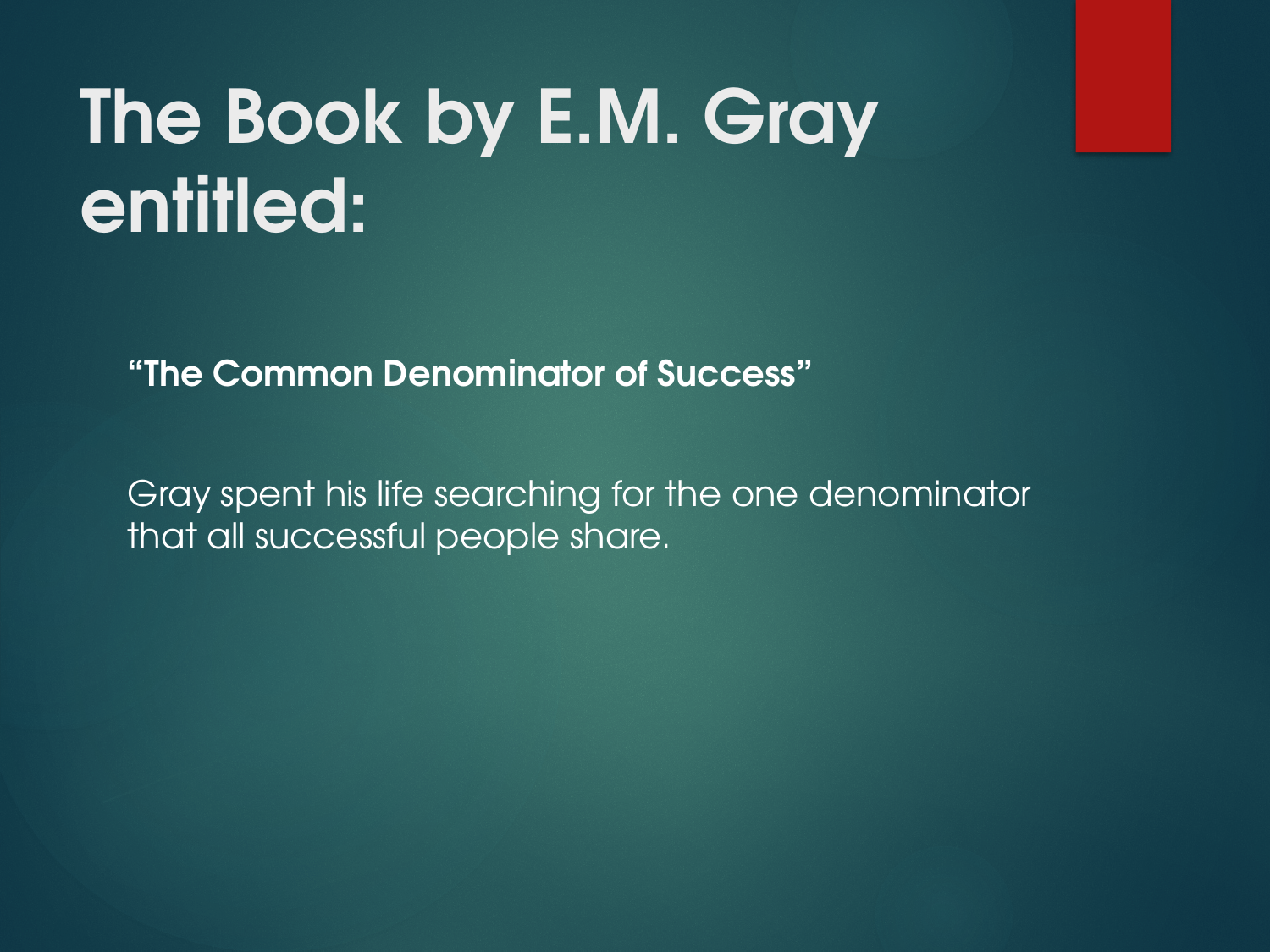

# The Book by E.M. Gray entitled:

“The Common Denominator of Success”

Gray spent his life searching for the one denominator that all successful people share.